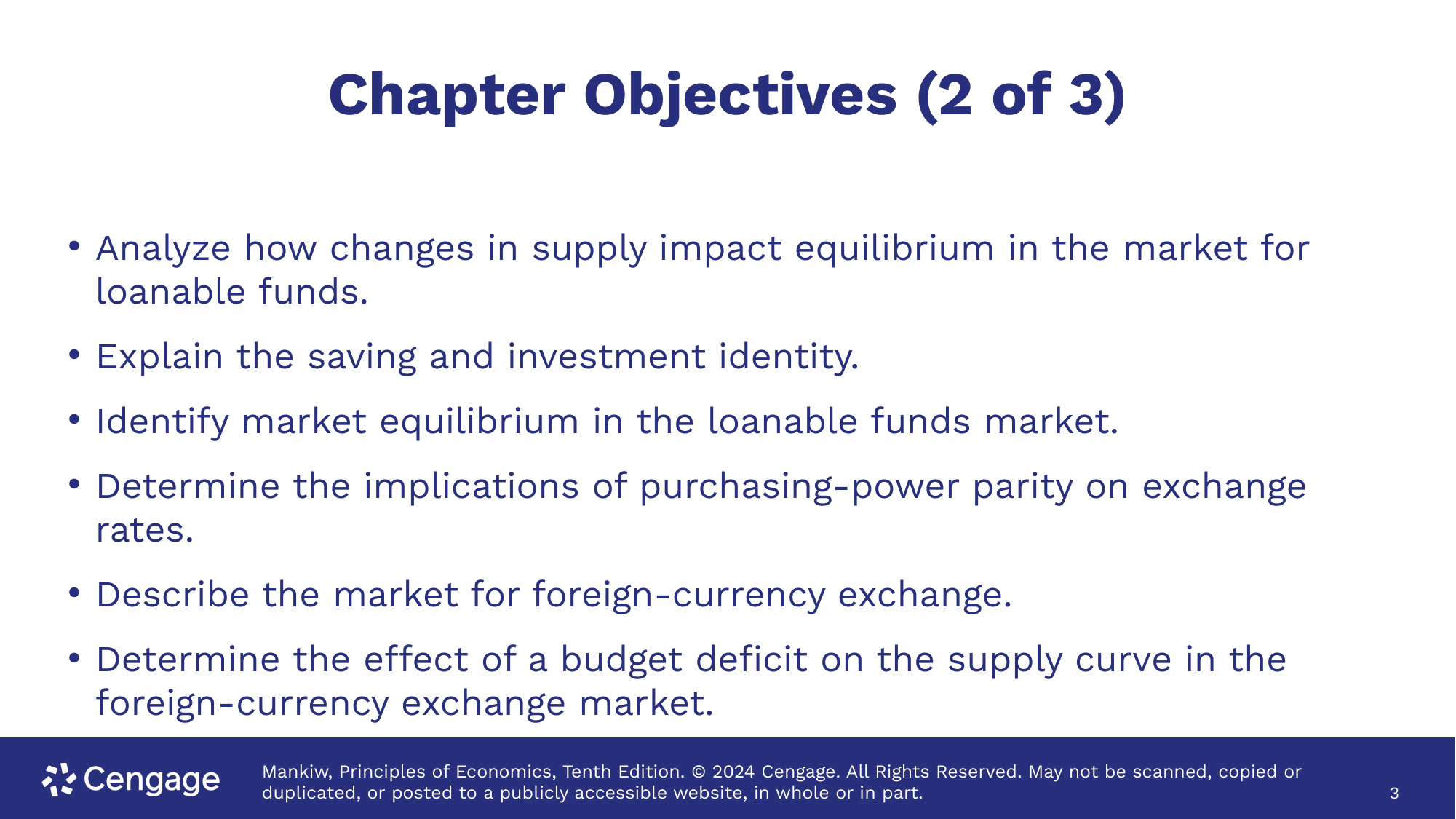

# Chapter Objectives (2 of 3)
Analyze how changes in supply impact equilibrium in the market for loanable funds.
Explain the saving and investment identity.
Identify market equilibrium in the loanable funds market.
Determine the implications of purchasing-power parity on exchange rates.
Describe the market for foreign-currency exchange.
Determine the effect of a budget deficit on the supply curve in the foreign-currency exchange market.